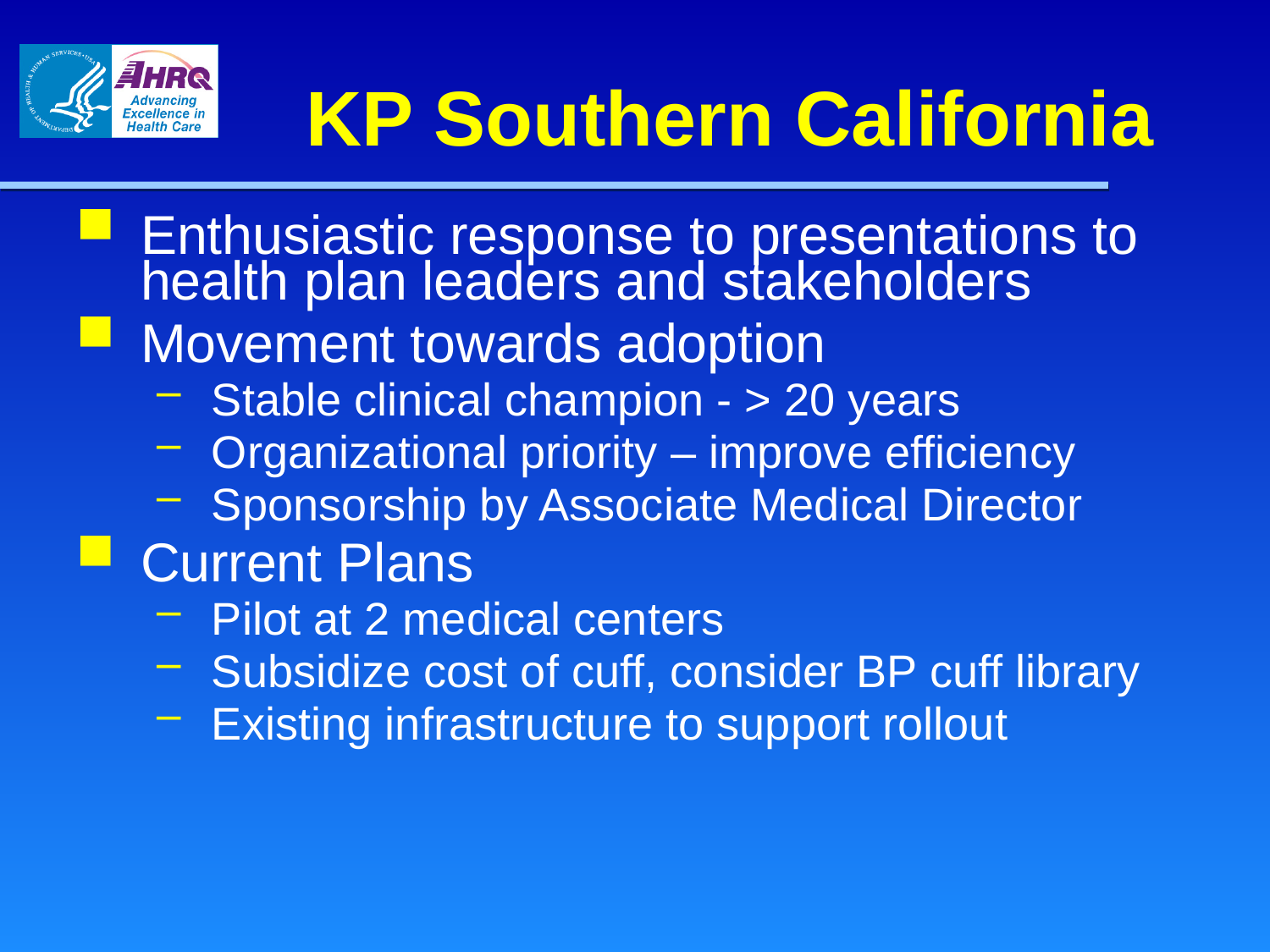

# KP Southern California
Enthusiastic response to presentations to health plan leaders and stakeholders
Movement towards adoption
Stable clinical champion - > 20 years
Organizational priority – improve efficiency
Sponsorship by Associate Medical Director
Current Plans
Pilot at 2 medical centers
Subsidize cost of cuff, consider BP cuff library
Existing infrastructure to support rollout